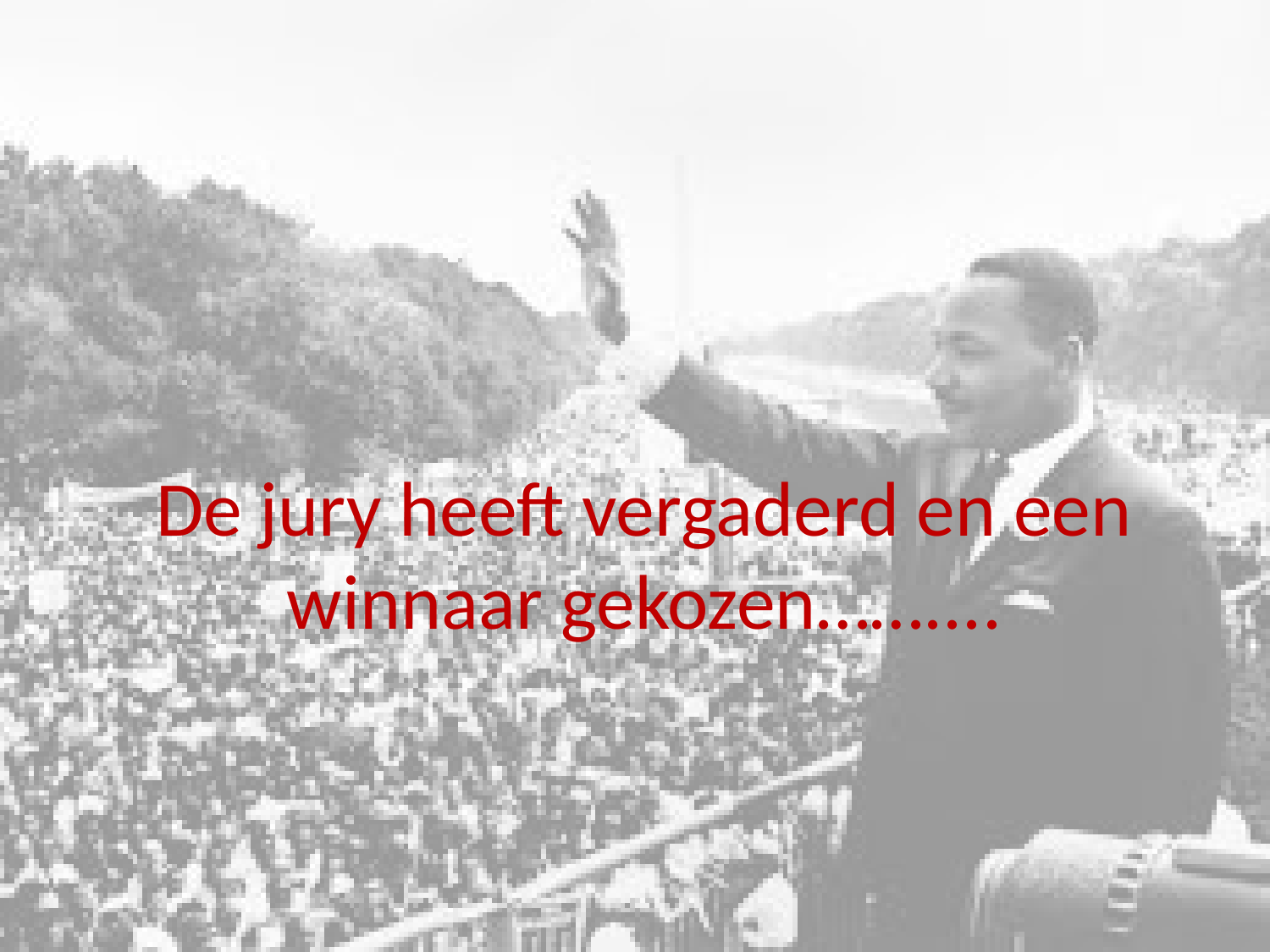

# De jury heeft vergaderd en een winnaar gekozen……....